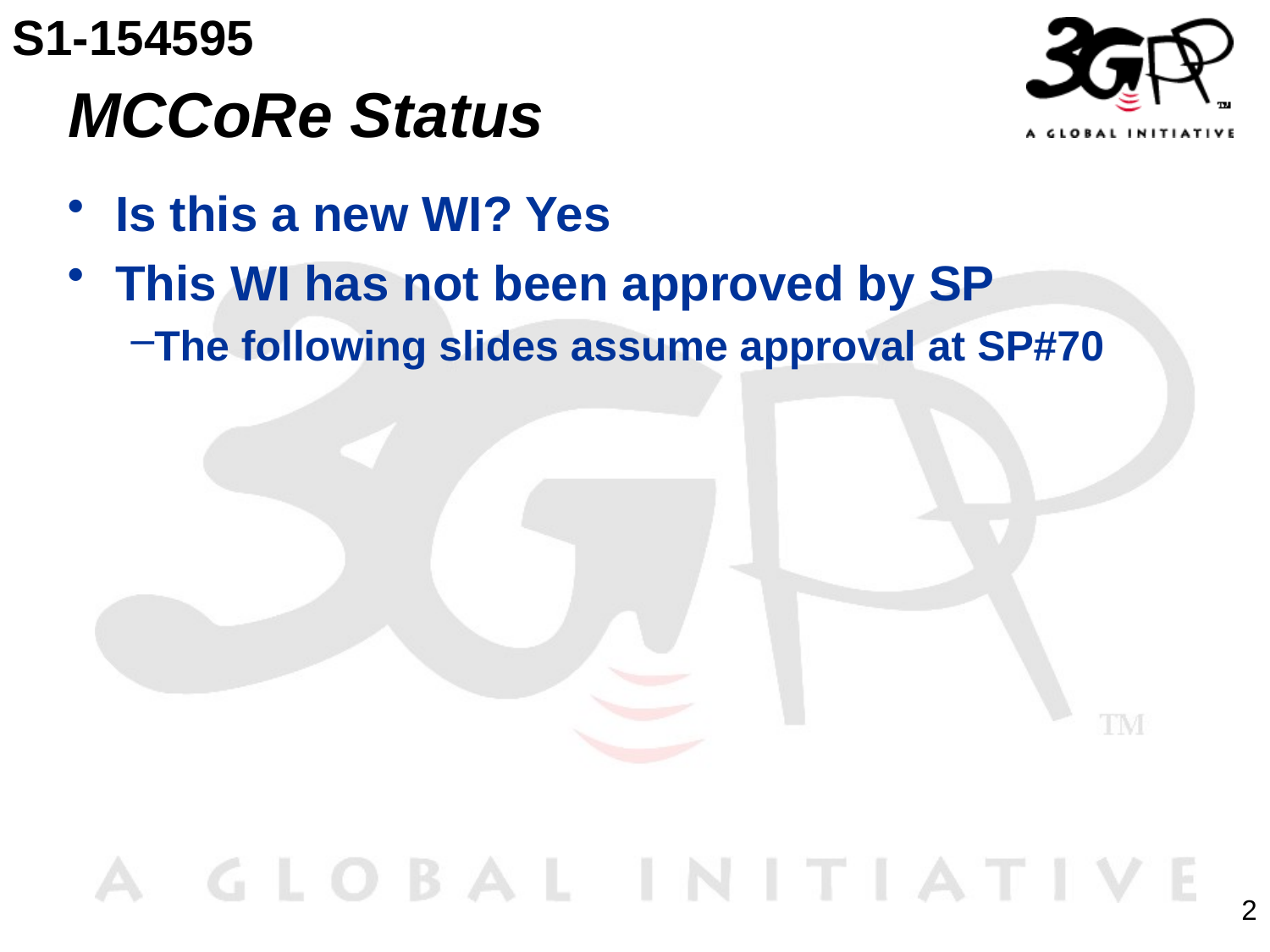

S1-154595
# MCCoRe Status
Is this a new WI? Yes
This WI has not been approved by SP
The following slides assume approval at SP#70
2